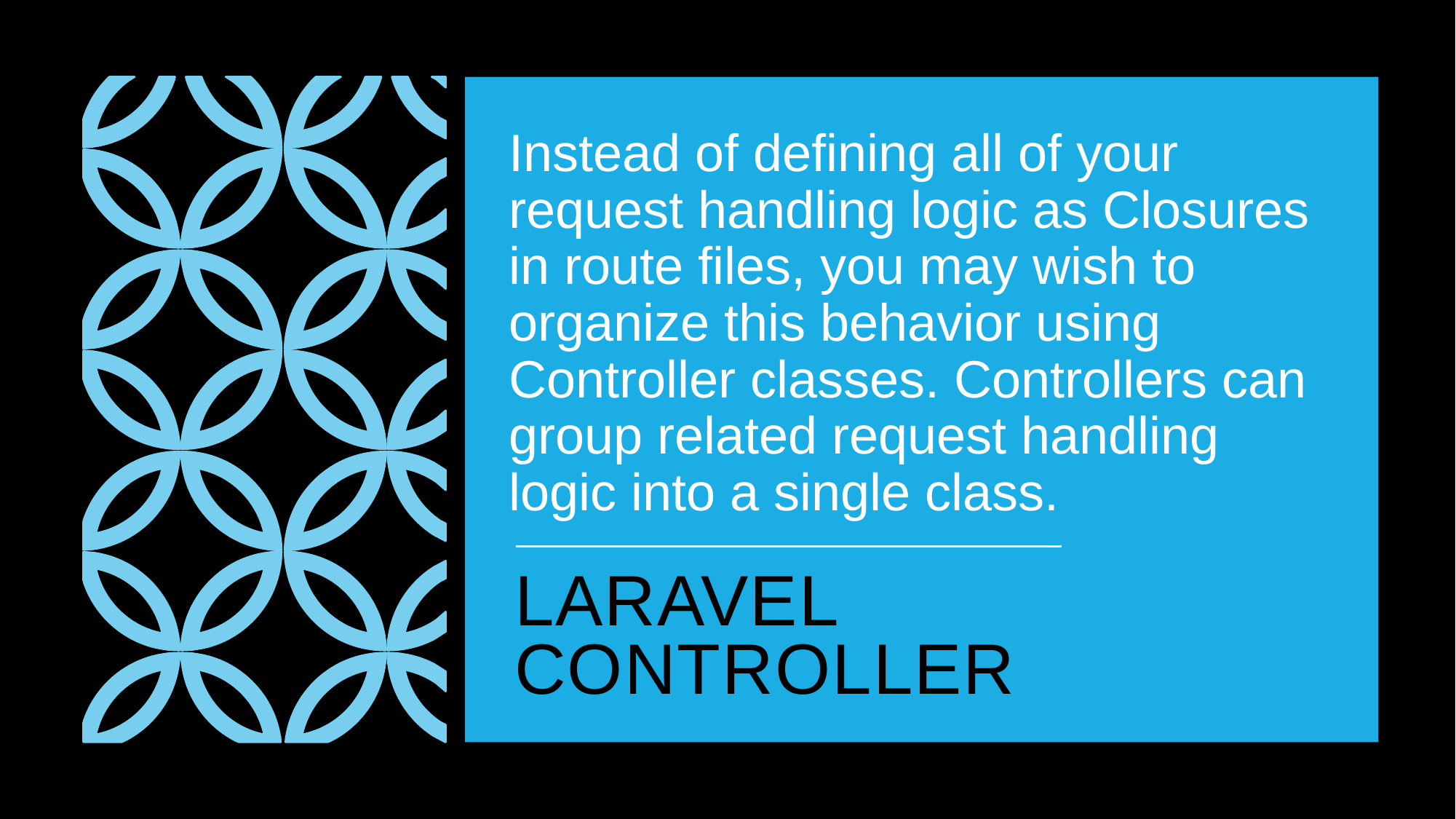

Instead of defining all of your request handling logic as Closures in route files, you may wish to organize this behavior using Controller classes. Controllers can group related request handling logic into a single class.

# LARAVEL CONTROLLER